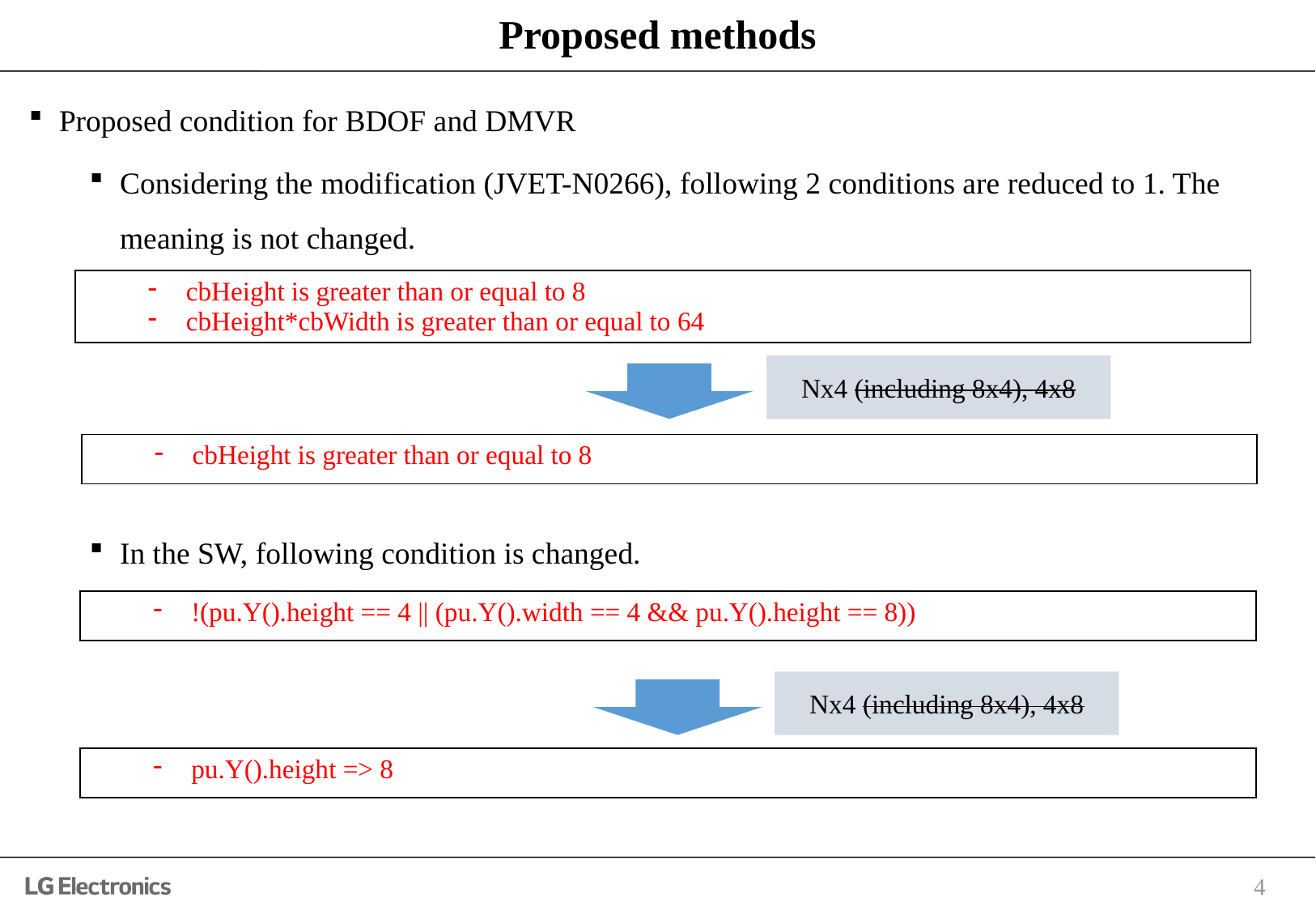

# Proposed methods
Proposed condition for BDOF and DMVR
Considering the modification (JVET-N0266), following 2 conditions are reduced to 1. The meaning is not changed.

In the SW, following condition is changed.

| cbHeight is greater than or equal to 8 cbHeight\*cbWidth is greater than or equal to 64 |
| --- |
Nx4 (including 8x4), 4x8

| cbHeight is greater than or equal to 8 |
| --- |
| !(pu.Y().height == 4 || (pu.Y().width == 4 && pu.Y().height == 8)) |
| --- |
Nx4 (including 8x4), 4x8

| pu.Y().height => 8 |
| --- |
4